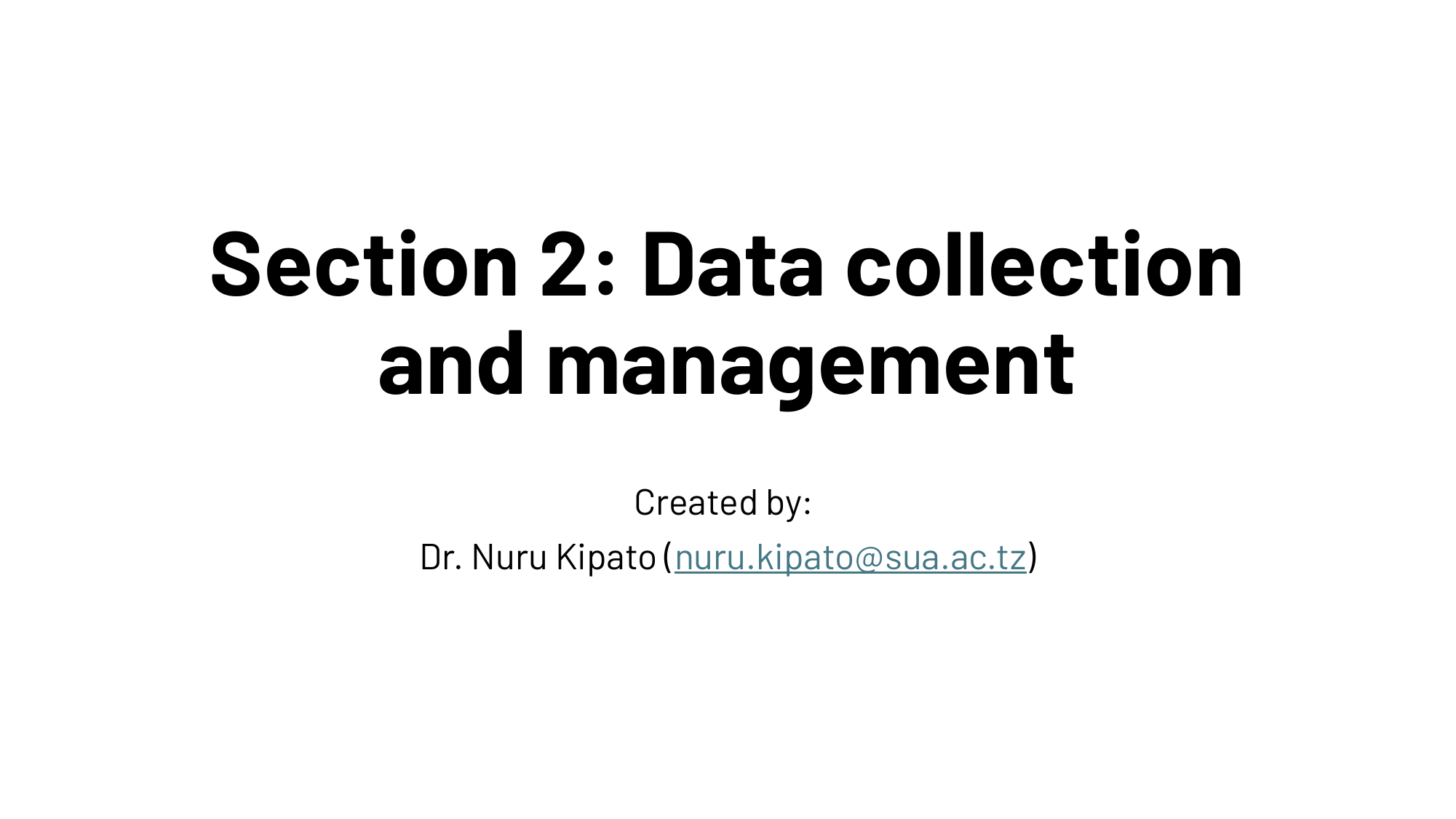

# Section 2: Data collection and management
Created by:
Dr. Nuru Kipato (nuru.kipato@sua.ac.tz)